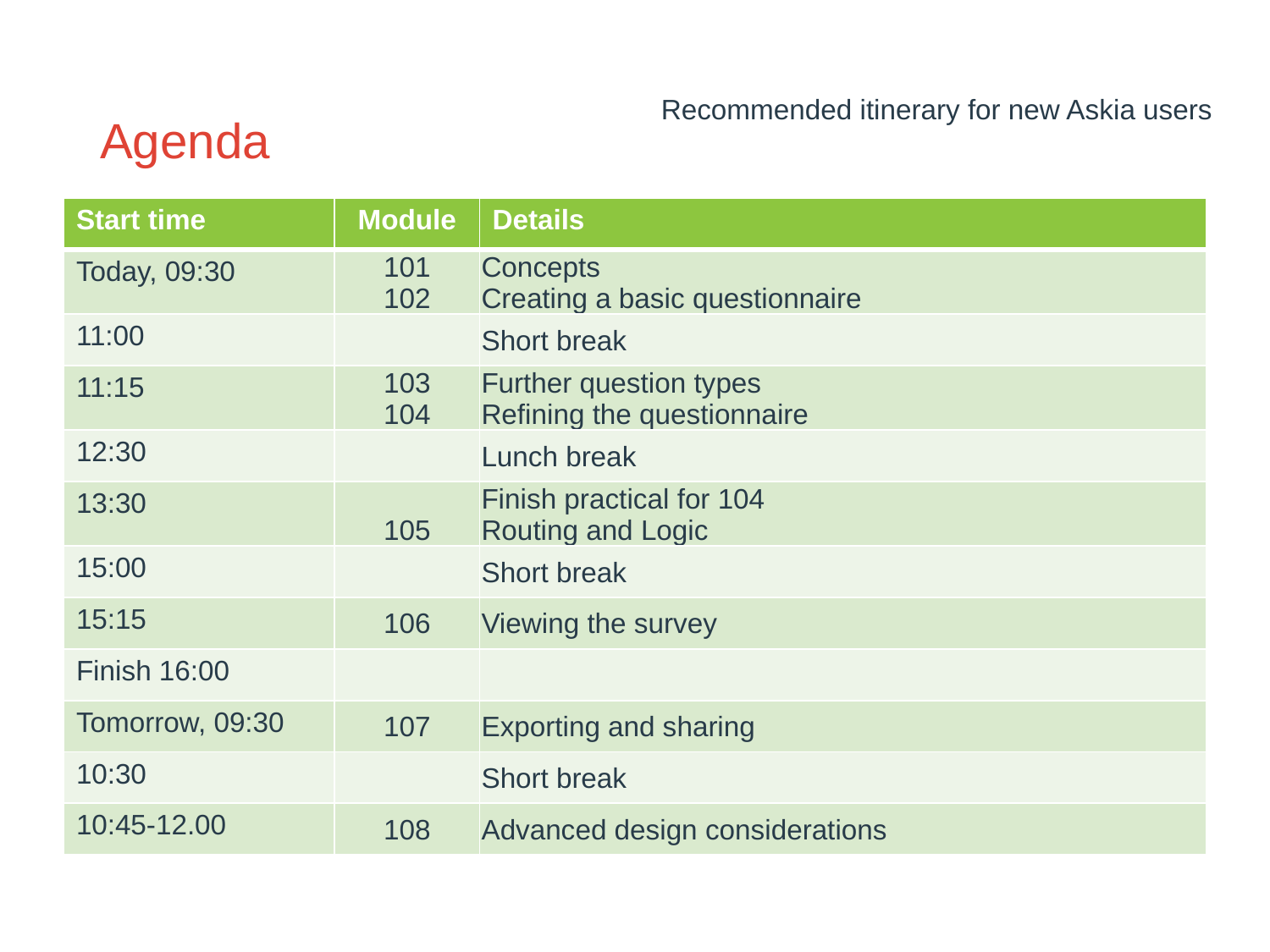

# Agenda
Recommended itinerary for new Askia users
| Start time | Module | Details |
| --- | --- | --- |
| Today, 09:30 | 101 102 | Concepts Creating a basic questionnaire |
| 11:00 |  | Short break |
| 11:15 | 103 104 | Further question types Refining the questionnaire |
| 12:30 |  | Lunch break |
| 13:30 | 105 | Finish practical for 104 Routing and Logic |
| 15:00 |  | Short break |
| 15:15 | 106 | Viewing the survey |
| Finish 16:00 |  |  |
| Tomorrow, 09:30 | 107 | Exporting and sharing |
| 10:30 |  | Short break |
| 10:45-12.00 | 108 | Advanced design considerations |